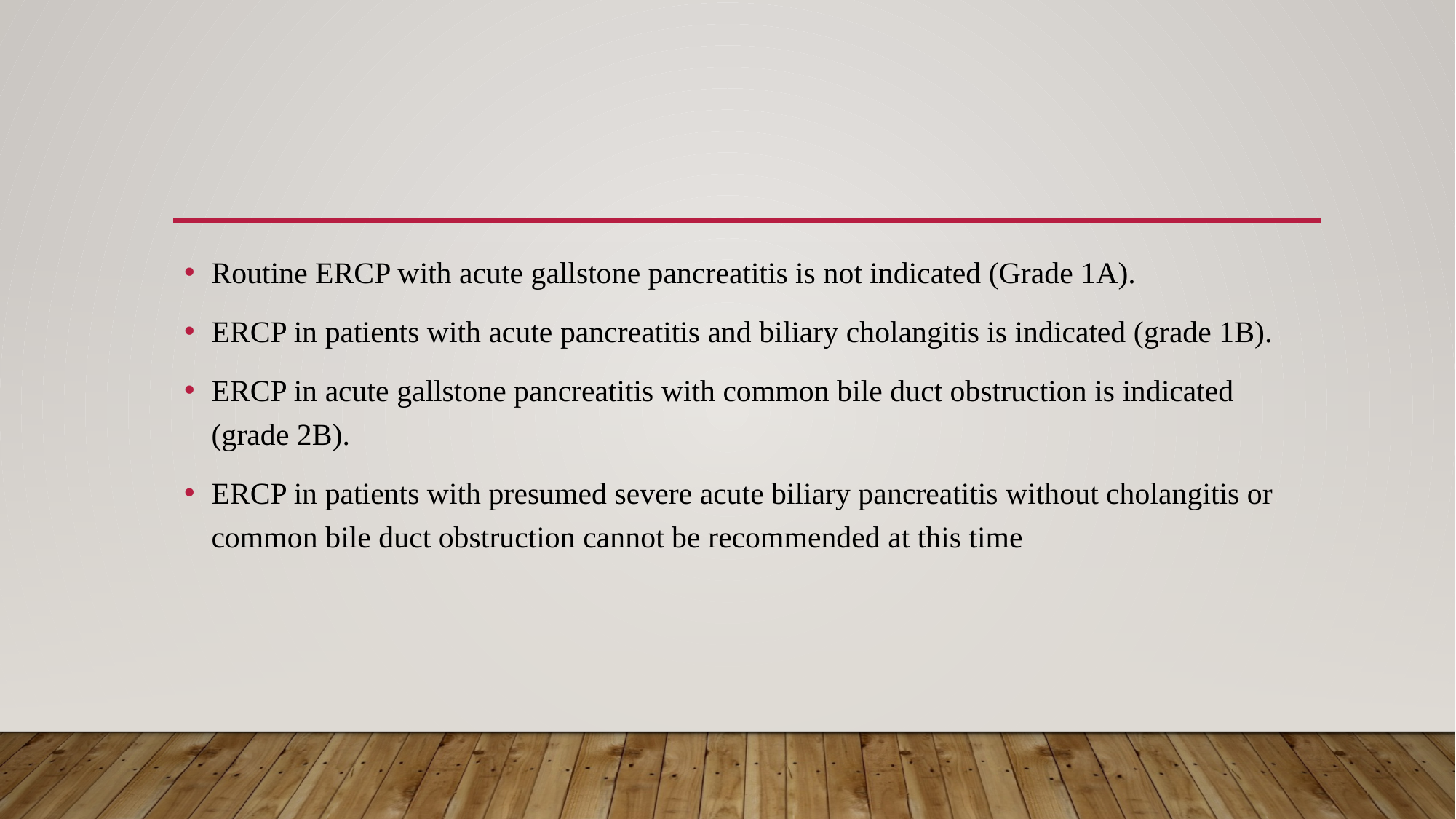

Routine ERCP with acute gallstone pancreatitis is not indicated (Grade 1A).
ERCP in patients with acute pancreatitis and biliary cholangitis is indicated (grade 1B).
ERCP in acute gallstone pancreatitis with common bile duct obstruction is indicated (grade 2B).
ERCP in patients with presumed severe acute biliary pancreatitis without cholangitis or common bile duct obstruction cannot be recommended at this time